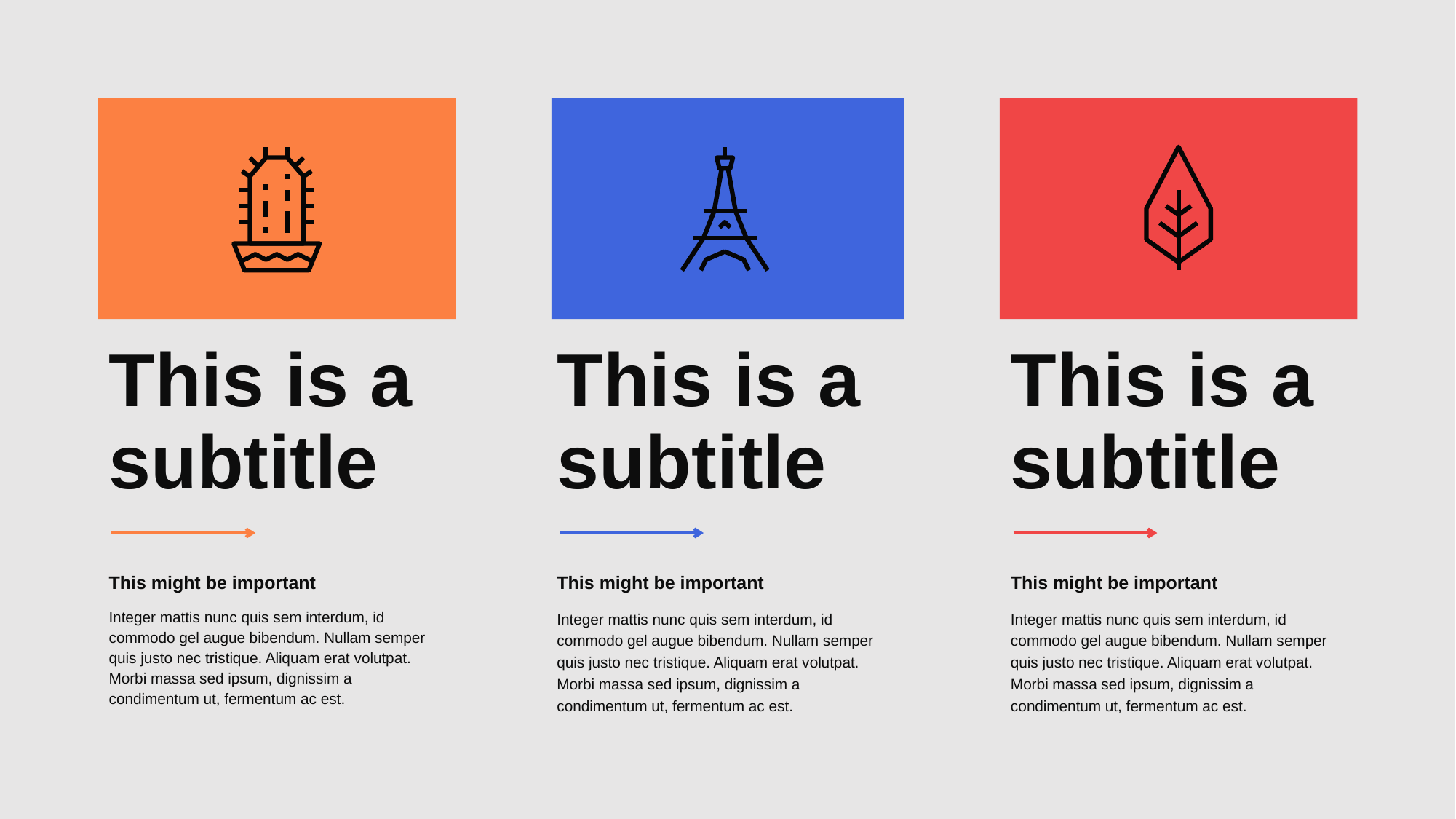

This is a subtitle
This is a subtitle
This is a subtitle
This might be important
This might be important
This might be important
Integer mattis nunc quis sem interdum, id commodo gel augue bibendum. Nullam semper quis justo nec tristique. Aliquam erat volutpat. Morbi massa sed ipsum, dignissim a condimentum ut, fermentum ac est.
Integer mattis nunc quis sem interdum, id commodo gel augue bibendum. Nullam semper quis justo nec tristique. Aliquam erat volutpat. Morbi massa sed ipsum, dignissim a condimentum ut, fermentum ac est.
Integer mattis nunc quis sem interdum, id commodo gel augue bibendum. Nullam semper quis justo nec tristique. Aliquam erat volutpat. Morbi massa sed ipsum, dignissim a condimentum ut, fermentum ac est.